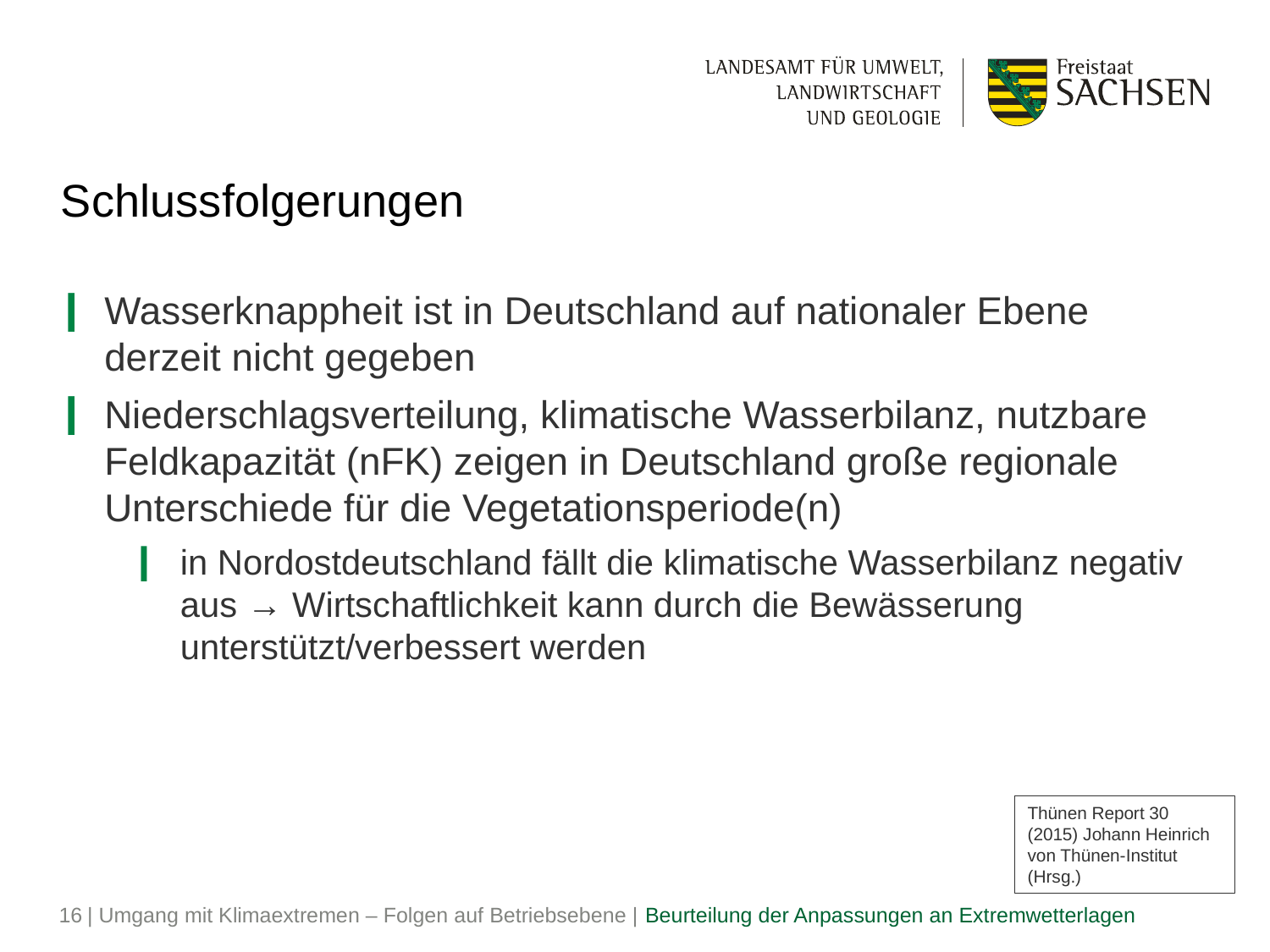

# Schlussfolgerungen
Wasserknappheit ist in Deutschland auf nationaler Ebene derzeit nicht gegeben
Niederschlagsverteilung, klimatische Wasserbilanz, nutzbare Feldkapazität (nFK) zeigen in Deutschland große regionale Unterschiede für die Vegetationsperiode(n)
in Nordostdeutschland fällt die klimatische Wasserbilanz negativ aus → Wirtschaftlichkeit kann durch die Bewässerung unterstützt/verbessert werden
Thünen Report 30 (2015) Johann Heinrich von Thünen-Institut (Hrsg.)